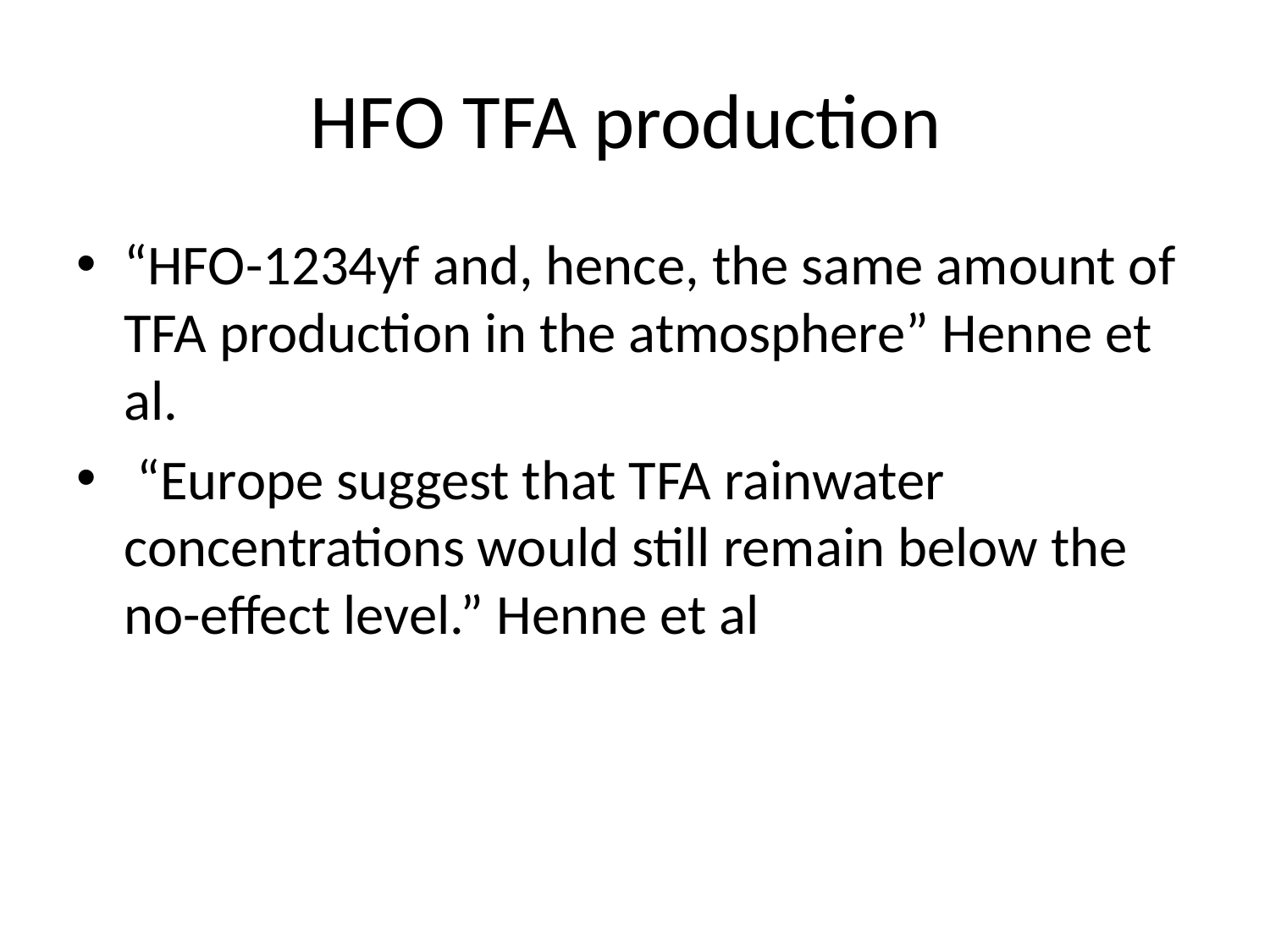

# HFO TFA production
“HFO-1234yf and, hence, the same amount of TFA production in the atmosphere” Henne et al.
 “Europe suggest that TFA rainwater concentrations would still remain below the no-effect level.” Henne et al